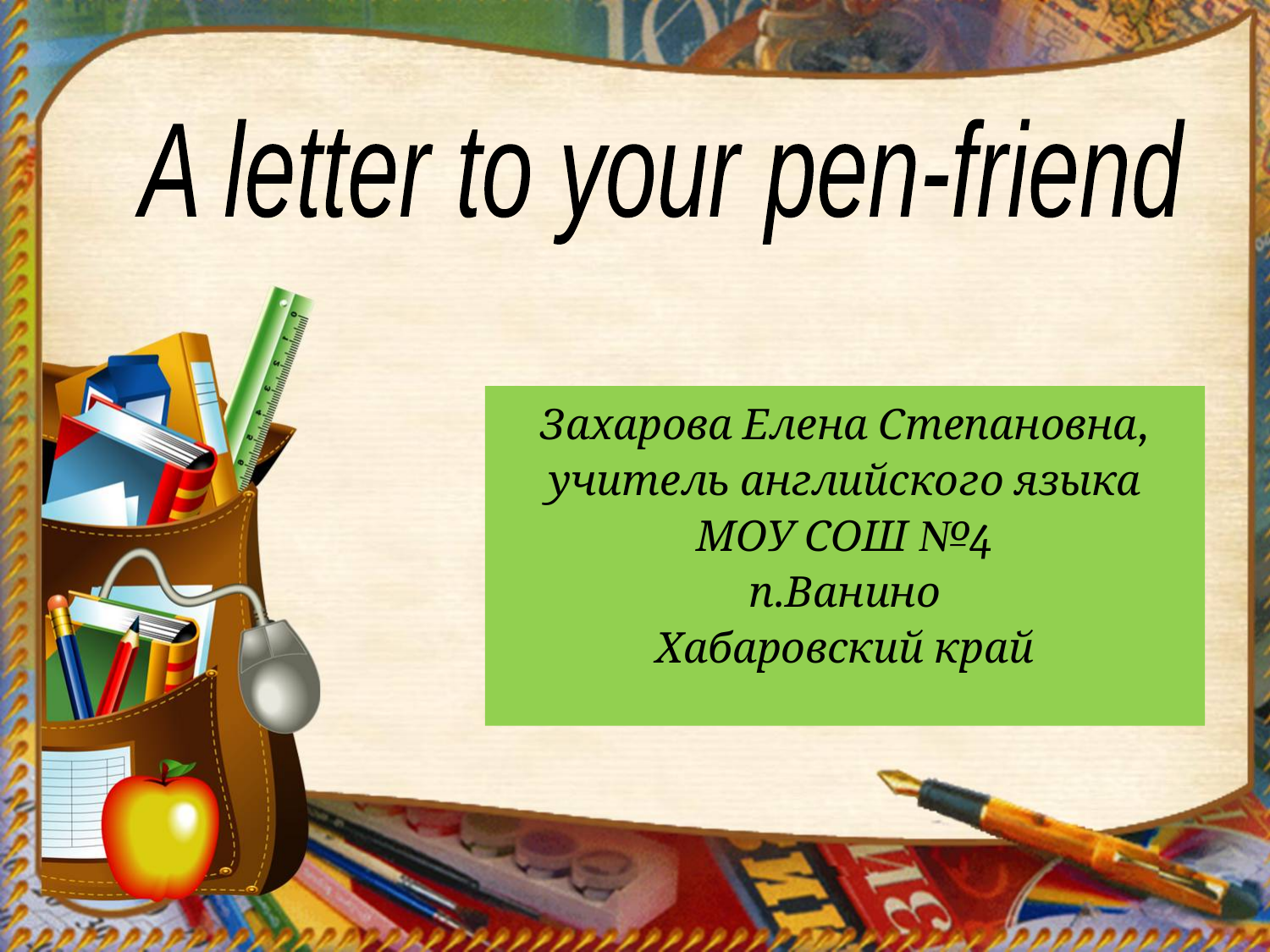

A letter to your pen-friend
Захарова Елена Степановна,
учитель английского языка
МОУ СОШ №4
п.Ванино
Хабаровский край